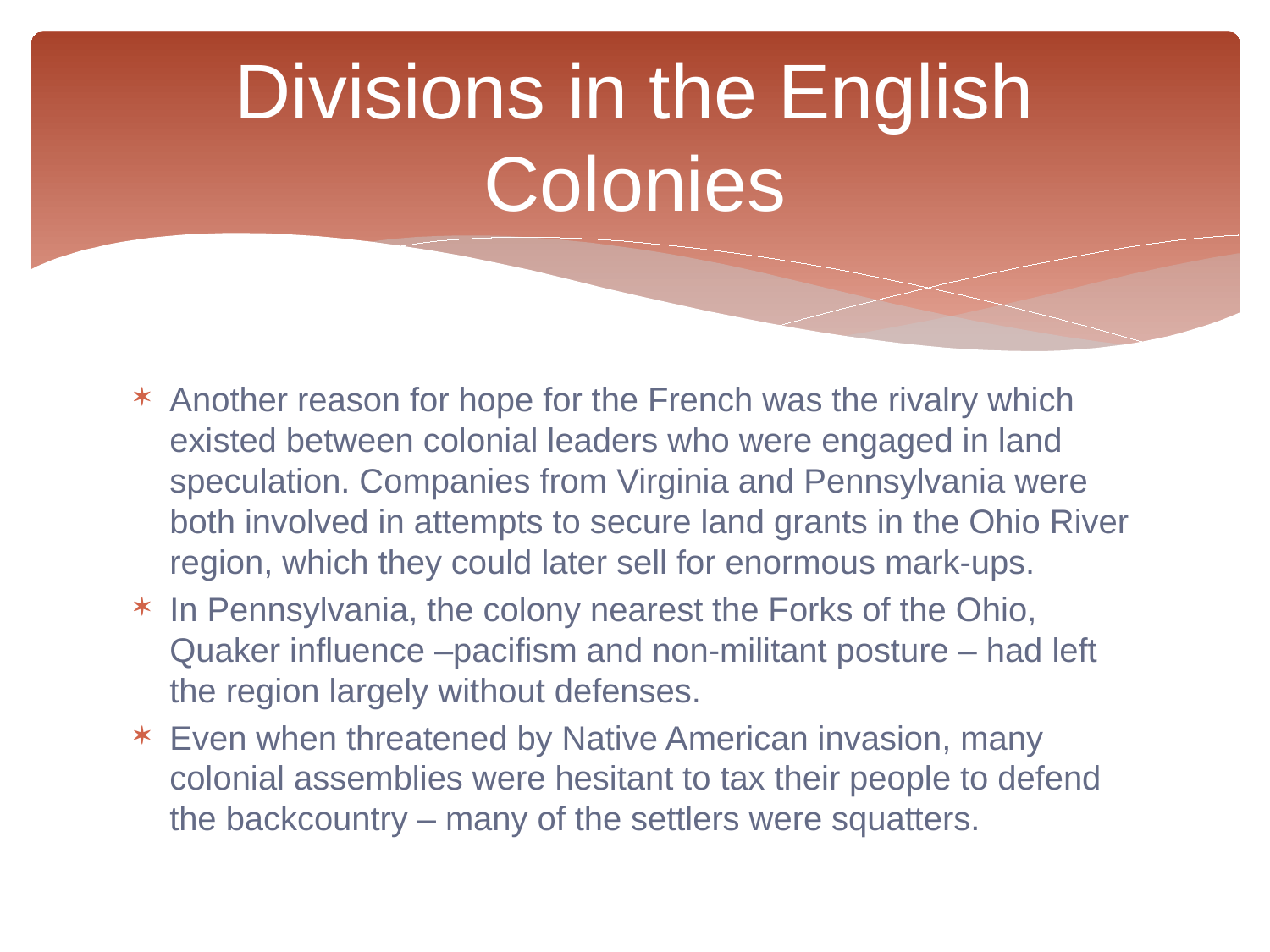

# Divisions in the English Colonies
Another reason for hope for the French was the rivalry which existed between colonial leaders who were engaged in land speculation. Companies from Virginia and Pennsylvania were both involved in attempts to secure land grants in the Ohio River region, which they could later sell for enormous mark-ups.
In Pennsylvania, the colony nearest the Forks of the Ohio, Quaker influence –pacifism and non-militant posture – had left the region largely without defenses.
Even when threatened by Native American invasion, many colonial assemblies were hesitant to tax their people to defend the backcountry – many of the settlers were squatters.